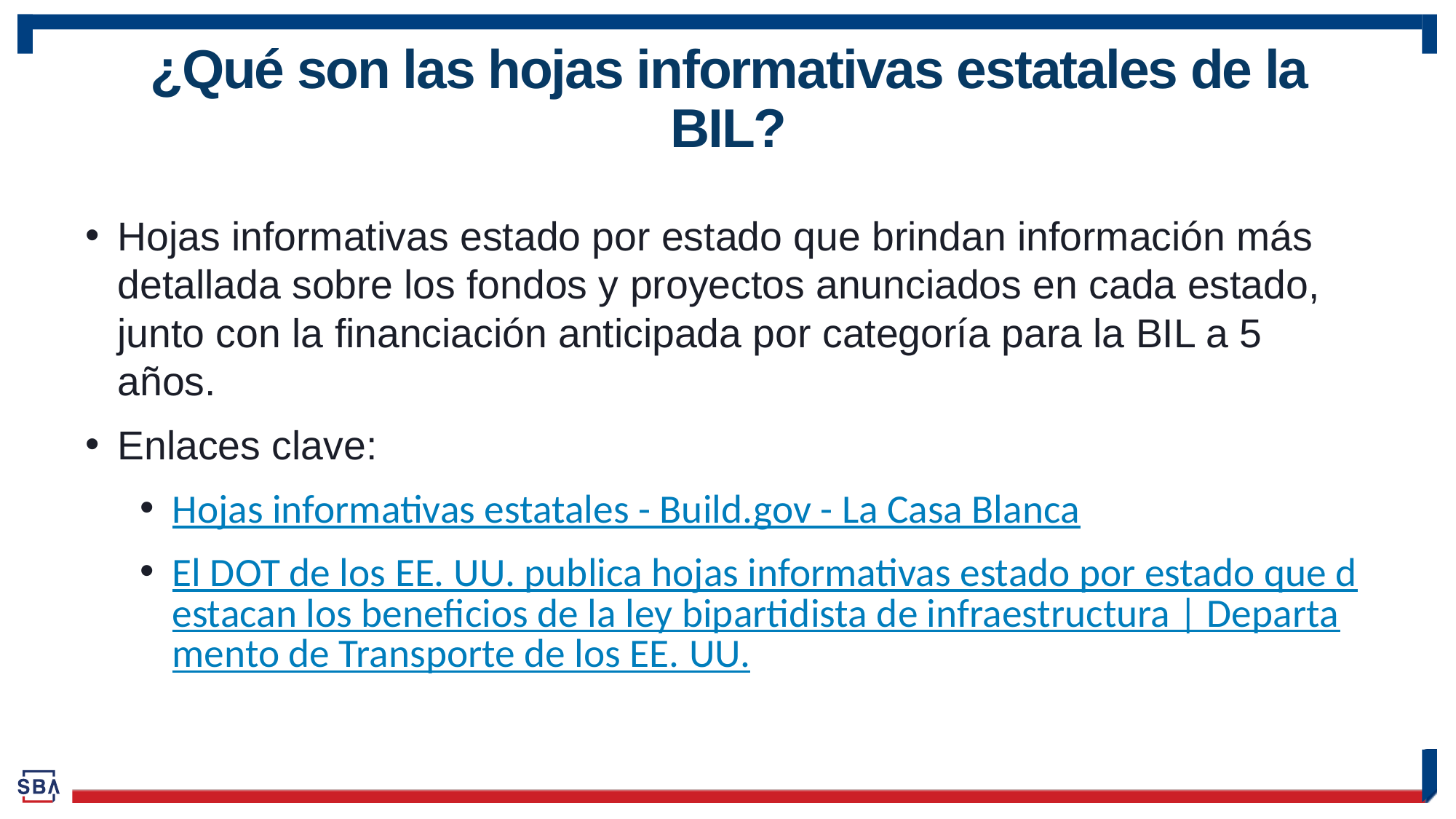

# ¿Qué son las hojas informativas estatales de la BIL?
Hojas informativas estado por estado que brindan información más detallada sobre los fondos y proyectos anunciados en cada estado, junto con la financiación anticipada por categoría para la BIL a 5 años.
Enlaces clave:
Hojas informativas estatales - Build.gov - La Casa Blanca
El DOT de los EE. UU. publica hojas informativas estado por estado que destacan los beneficios de la ley bipartidista de infraestructura | Departamento de Transporte de los EE. UU.